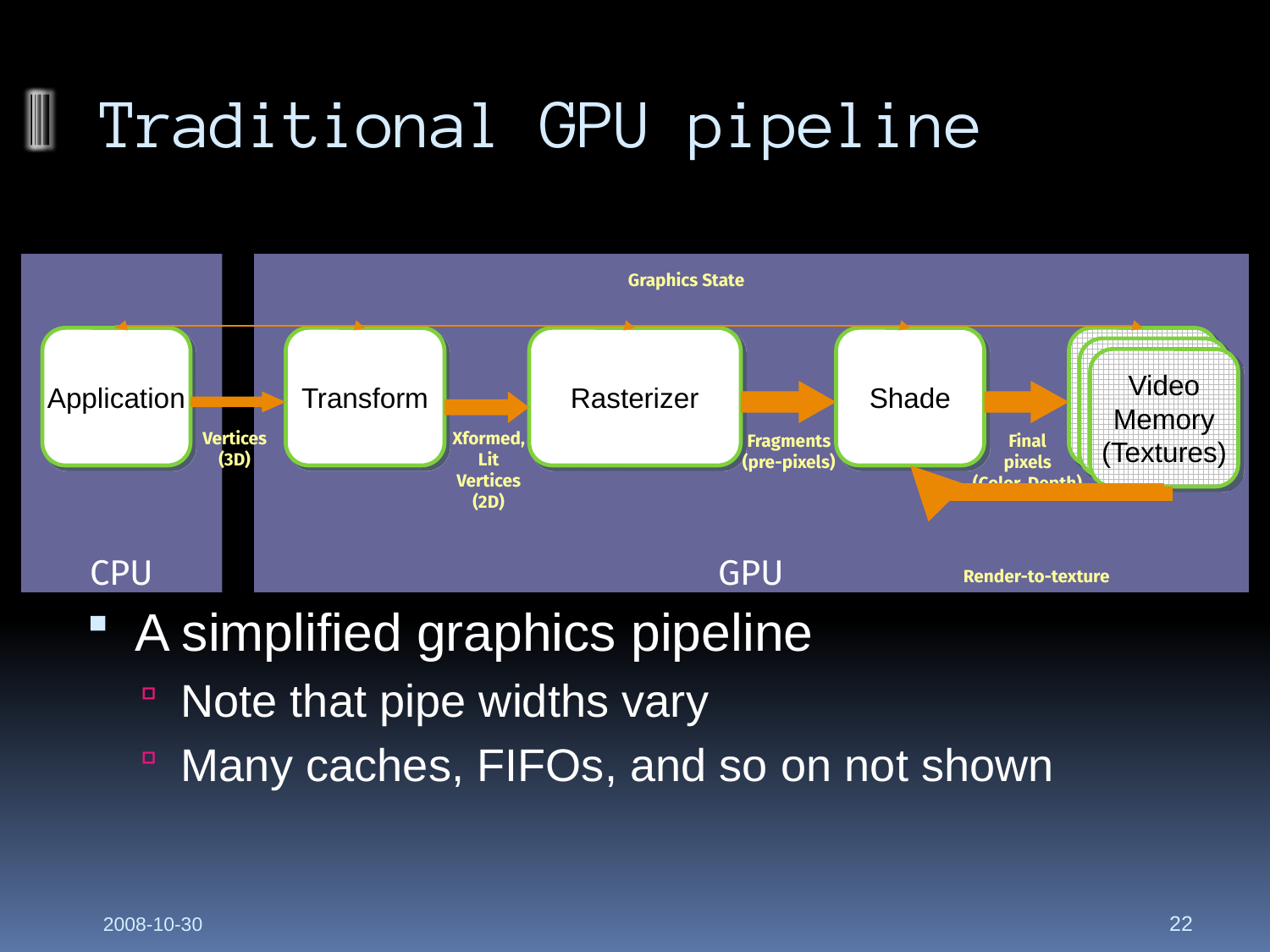

# Traditional GPU pipeline

CPU

GPU
Graphics State
Application
Transform
Rasterizer
Shade

Video
Memory
(Textures)

Vertices
(3D)
Xformed,
Lit
Vertices
(2D)
Fragments
(pre-pixels)
Final
pixels
(Color, Depth)
Render-to-texture
A simplified graphics pipeline
Note that pipe widths vary
Many caches, FIFOs, and so on not shown
2008-10-30
22